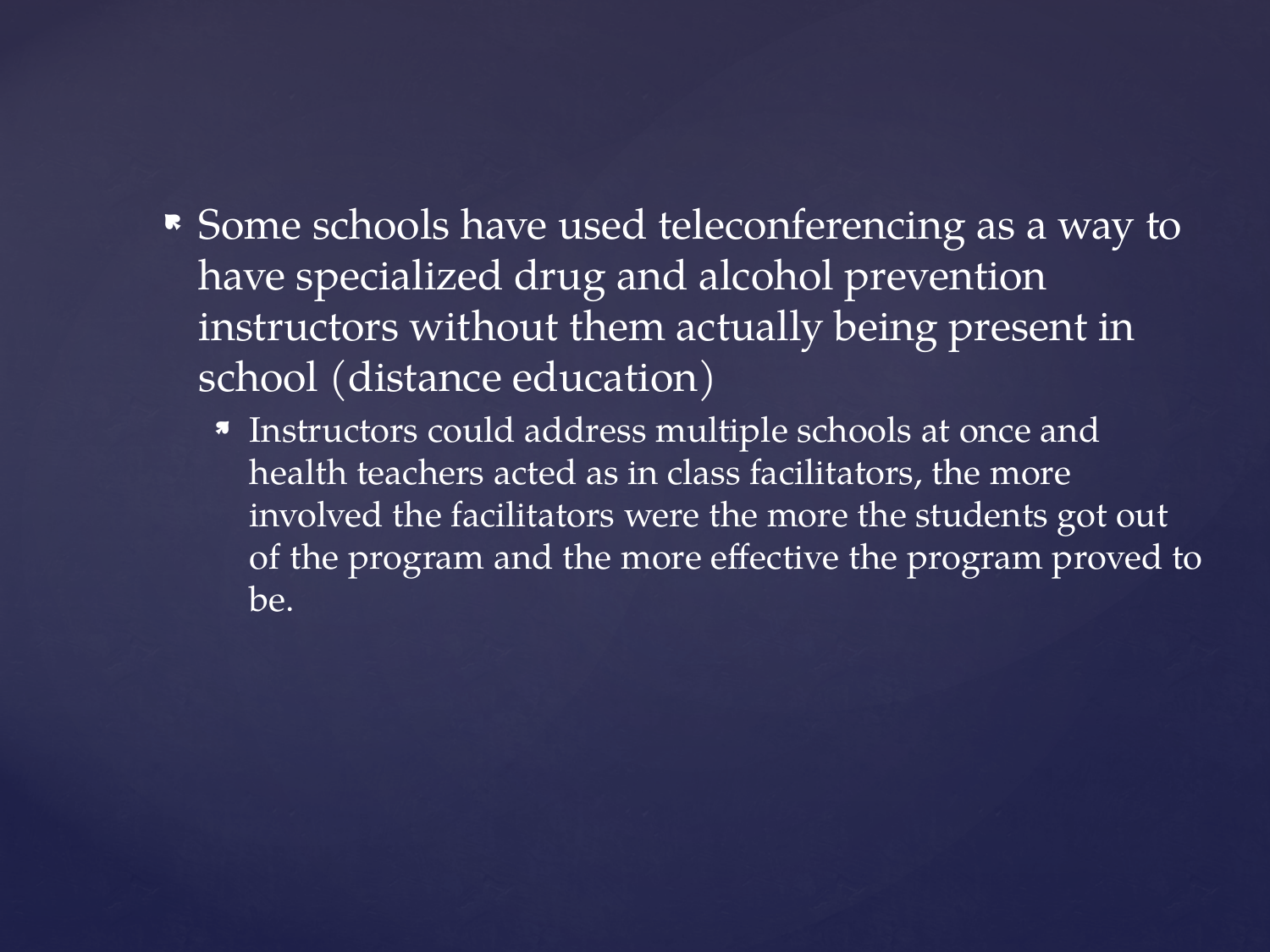

Some schools have used teleconferencing as a way to have specialized drug and alcohol prevention instructors without them actually being present in school (distance education)
Instructors could address multiple schools at once and health teachers acted as in class facilitators, the more involved the facilitators were the more the students got out of the program and the more effective the program proved to be.